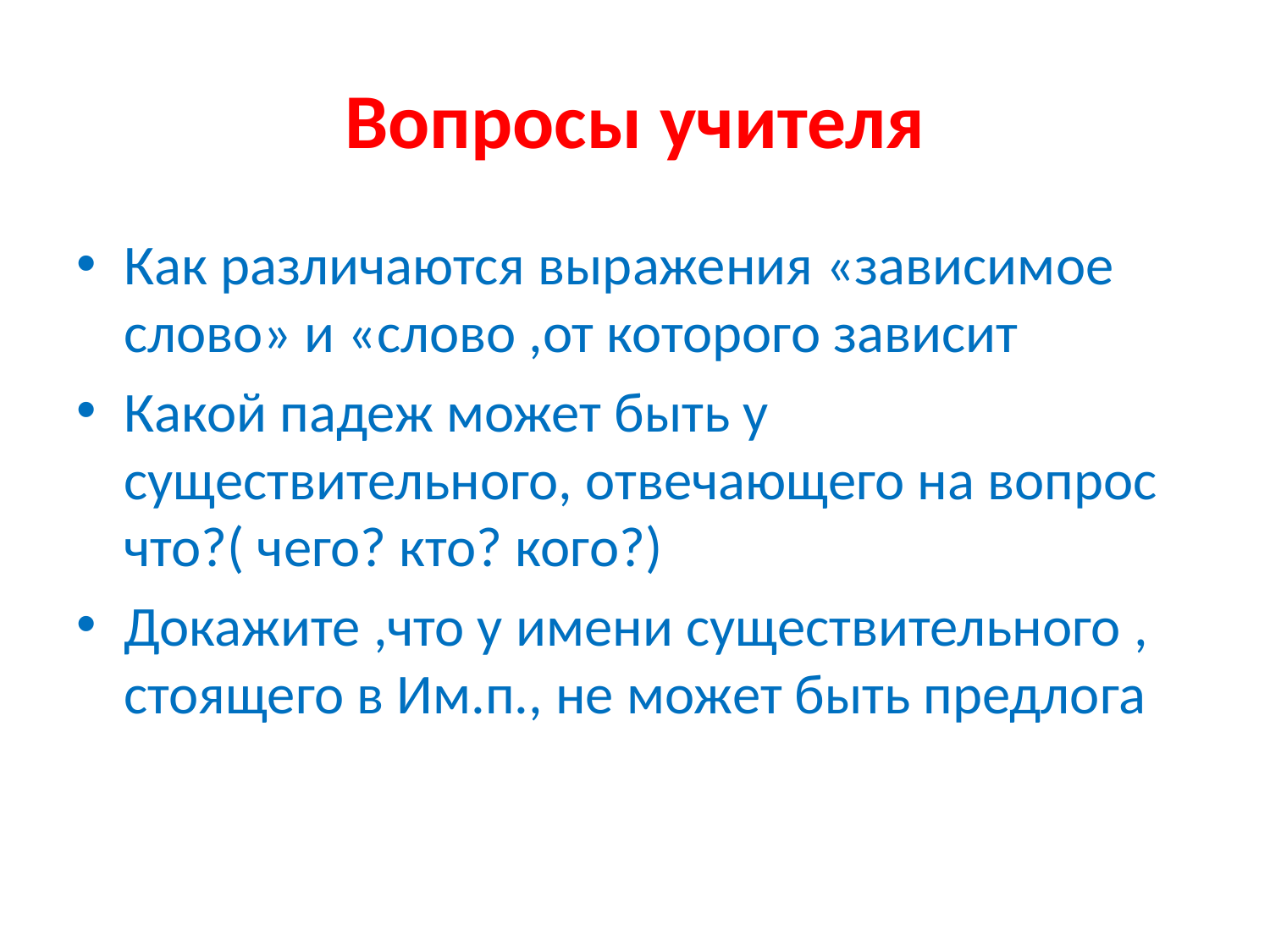

# Вопросы учителя
Как различаются выражения «зависимое слово» и «слово ,от которого зависит
Какой падеж может быть у существительного, отвечающего на вопрос что?( чего? кто? кого?)
Докажите ,что у имени существительного , стоящего в Им.п., не может быть предлога